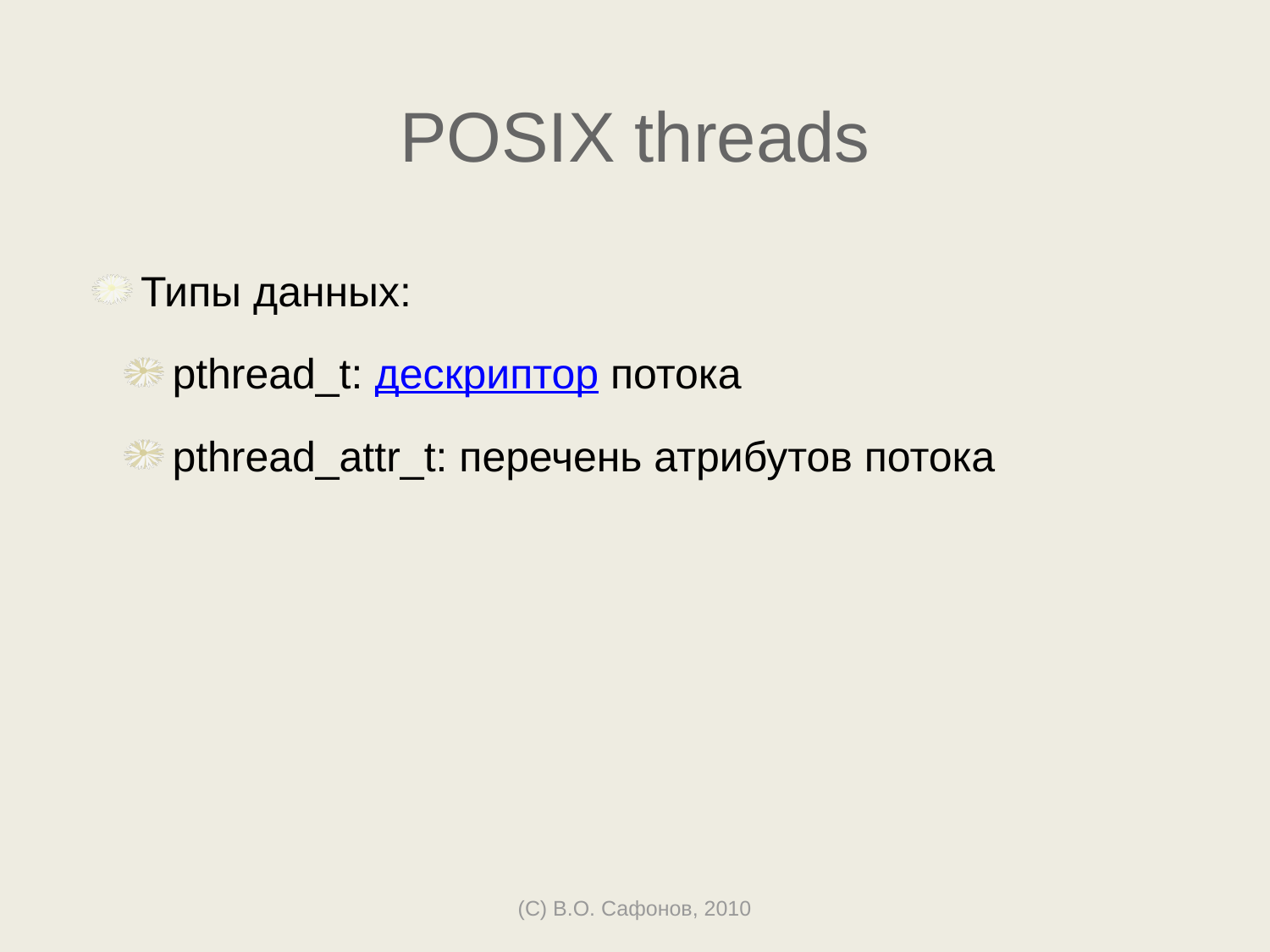

# POSIX threads
Типы данных:
pthread_t: дескриптор потока
pthread_attr_t: перечень атрибутов потока

(C) В.О. Сафонов, 2010